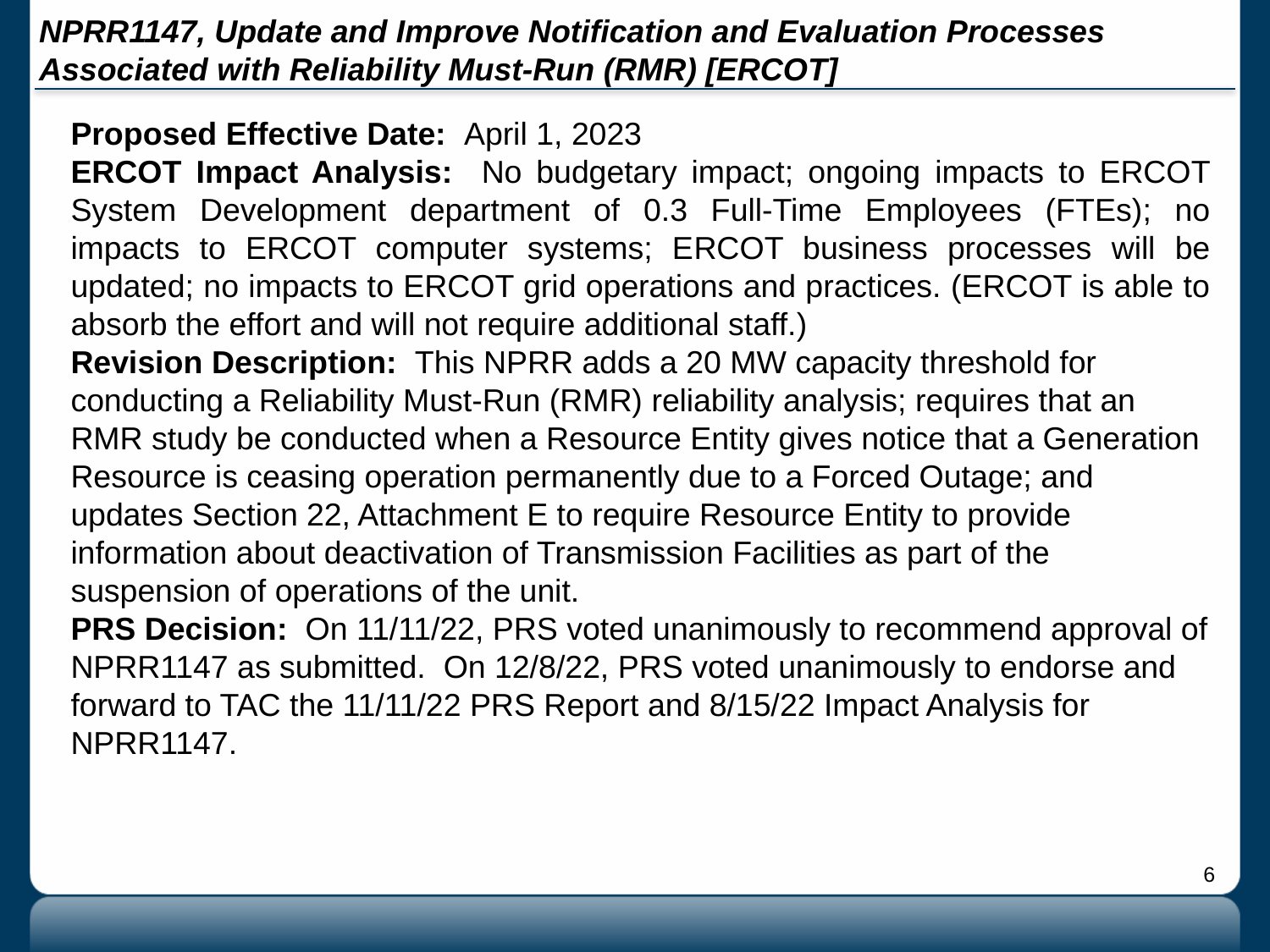

# NPRR1147, Update and Improve Notification and Evaluation Processes Associated with Reliability Must-Run (RMR) [ERCOT]
Proposed Effective Date:  April 1, 2023
ERCOT Impact Analysis:  No budgetary impact; ongoing impacts to ERCOT System Development department of 0.3 Full-Time Employees (FTEs); no impacts to ERCOT computer systems; ERCOT business processes will be updated; no impacts to ERCOT grid operations and practices. (ERCOT is able to absorb the effort and will not require additional staff.)
Revision Description:  This NPRR adds a 20 MW capacity threshold for conducting a Reliability Must-Run (RMR) reliability analysis; requires that an RMR study be conducted when a Resource Entity gives notice that a Generation Resource is ceasing operation permanently due to a Forced Outage; and updates Section 22, Attachment E to require Resource Entity to provide information about deactivation of Transmission Facilities as part of the suspension of operations of the unit.
PRS Decision:  On 11/11/22, PRS voted unanimously to recommend approval of NPRR1147 as submitted.  On 12/8/22, PRS voted unanimously to endorse and forward to TAC the 11/11/22 PRS Report and 8/15/22 Impact Analysis for NPRR1147.